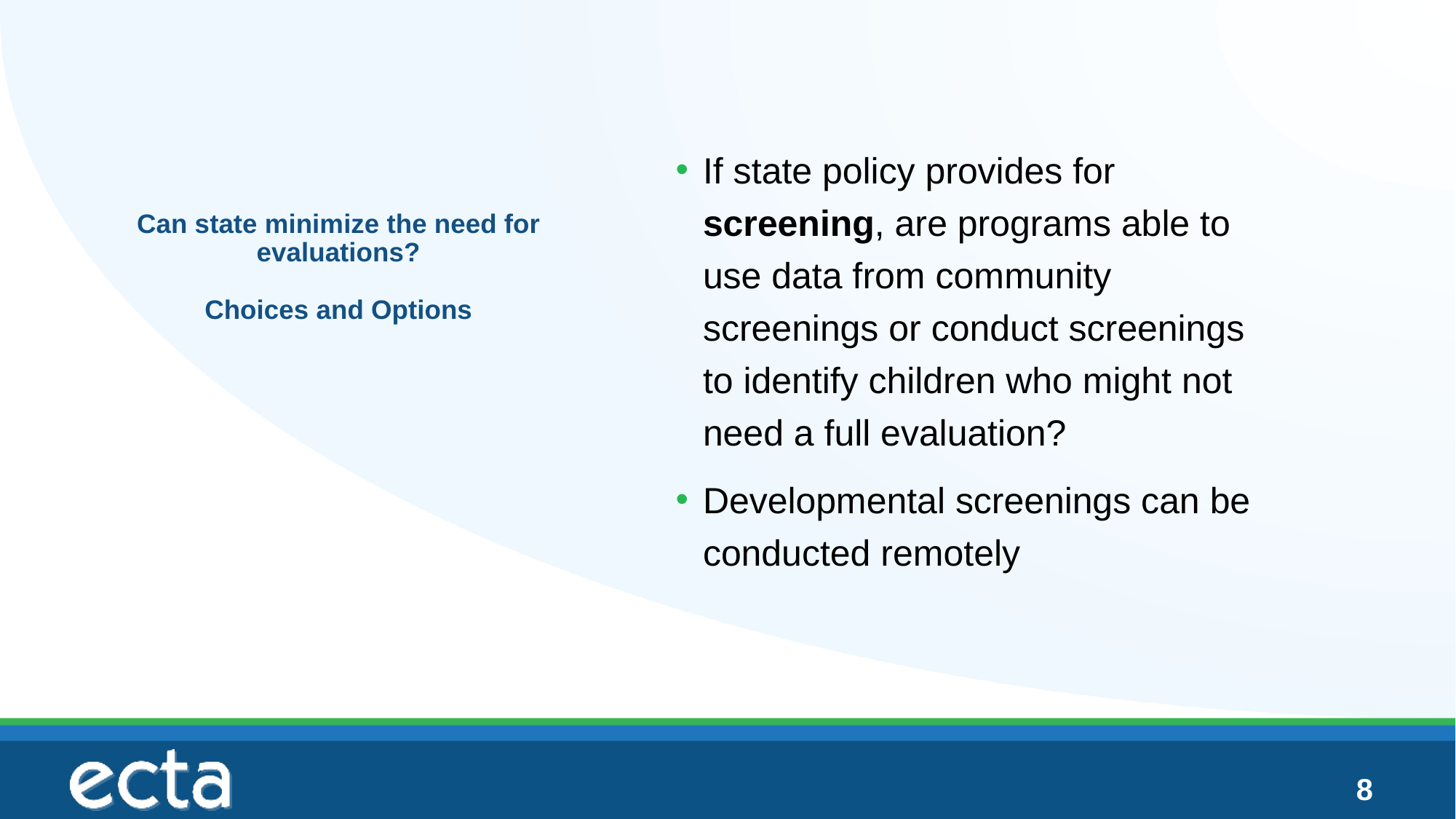

If state policy provides for screening, are programs able to use data from community screenings or conduct screenings to identify children who might not need a full evaluation?
Developmental screenings can be conducted remotely

# Can state minimize the need for evaluations? Choices and Options
8